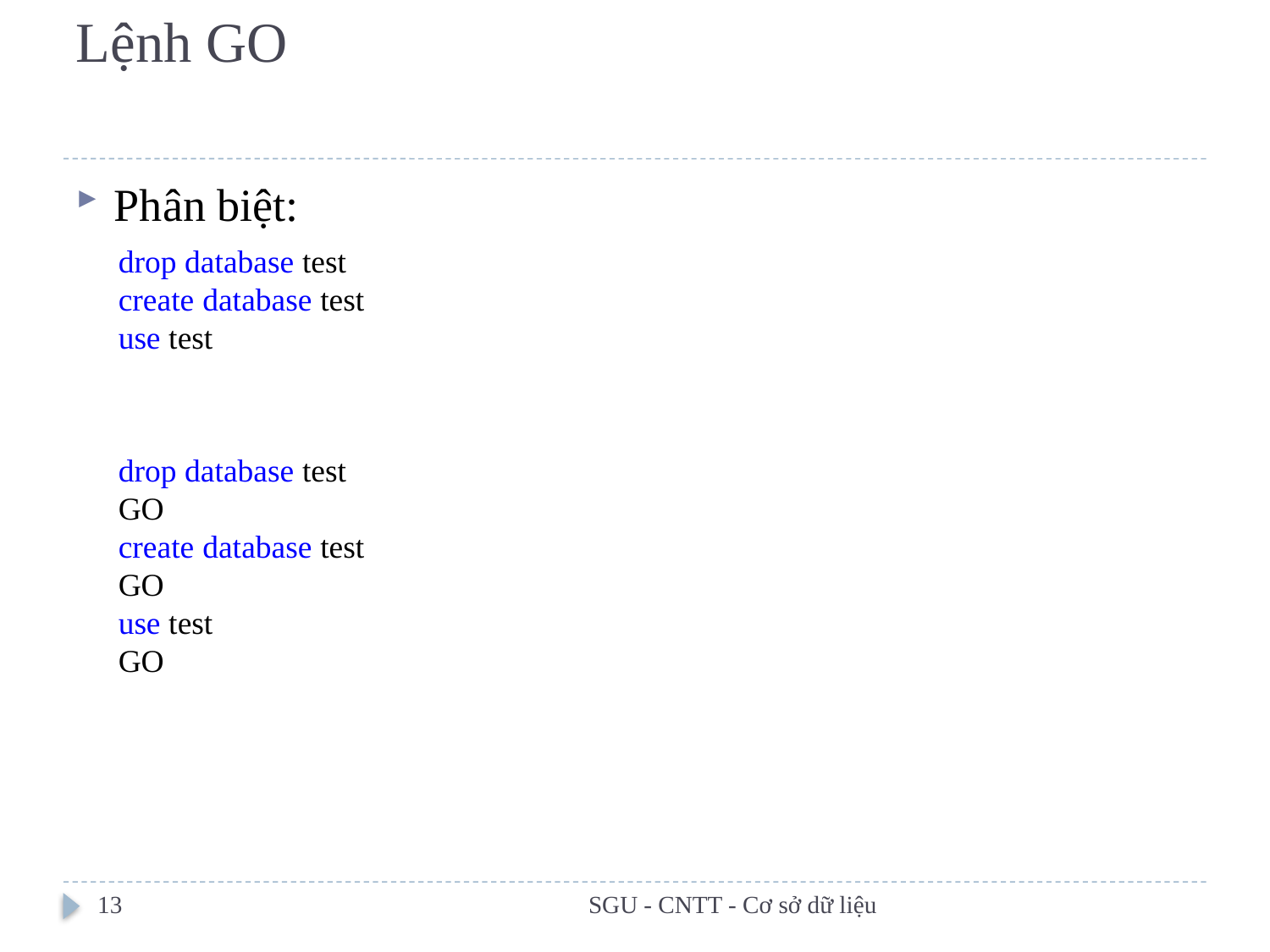

# Lệnh GO
Phân biệt:
drop database test
create database test
use test

drop database test
GO
create database test
GO
use test
GO
13
SGU - CNTT - Cơ sở dữ liệu